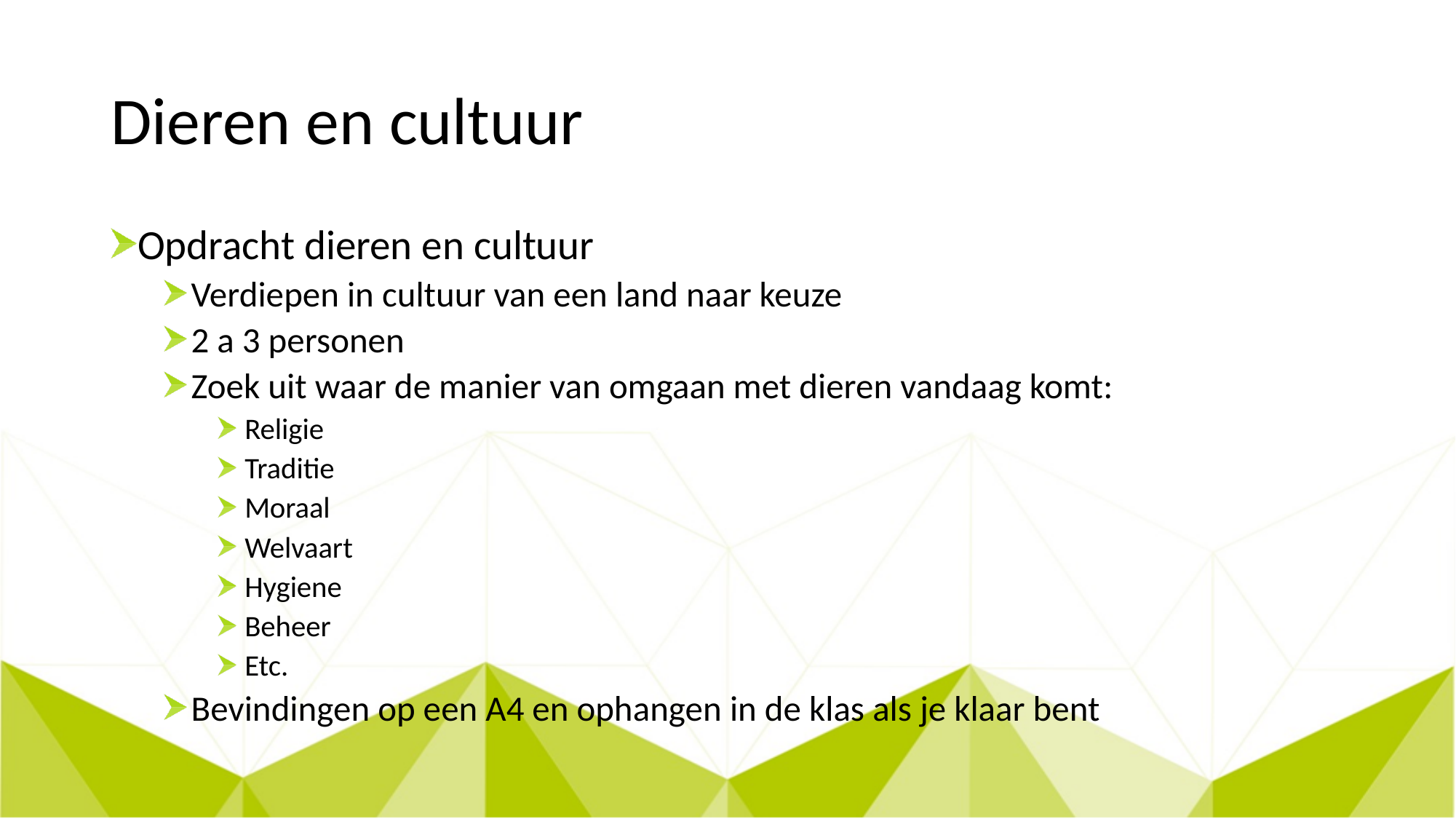

# Dieren en cultuur
Opdracht dieren en cultuur
Verdiepen in cultuur van een land naar keuze
2 a 3 personen
Zoek uit waar de manier van omgaan met dieren vandaag komt:
Religie
Traditie
Moraal
Welvaart
Hygiene
Beheer
Etc.
Bevindingen op een A4 en ophangen in de klas als je klaar bent